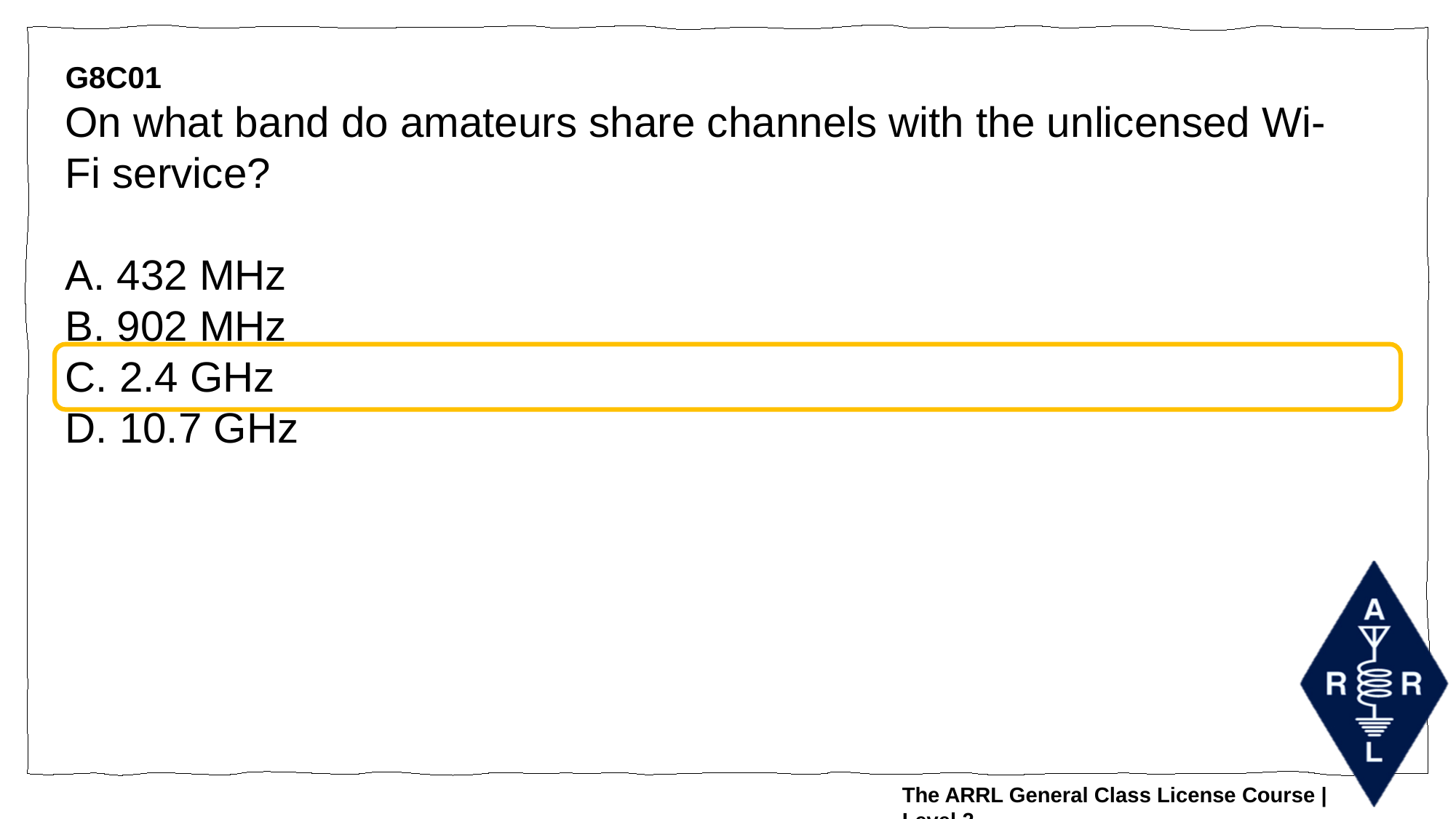

G8C01
On what band do amateurs share channels with the unlicensed Wi-Fi service?

A. 432 MHz
B. 902 MHz
C. 2.4 GHz
D. 10.7 GHz